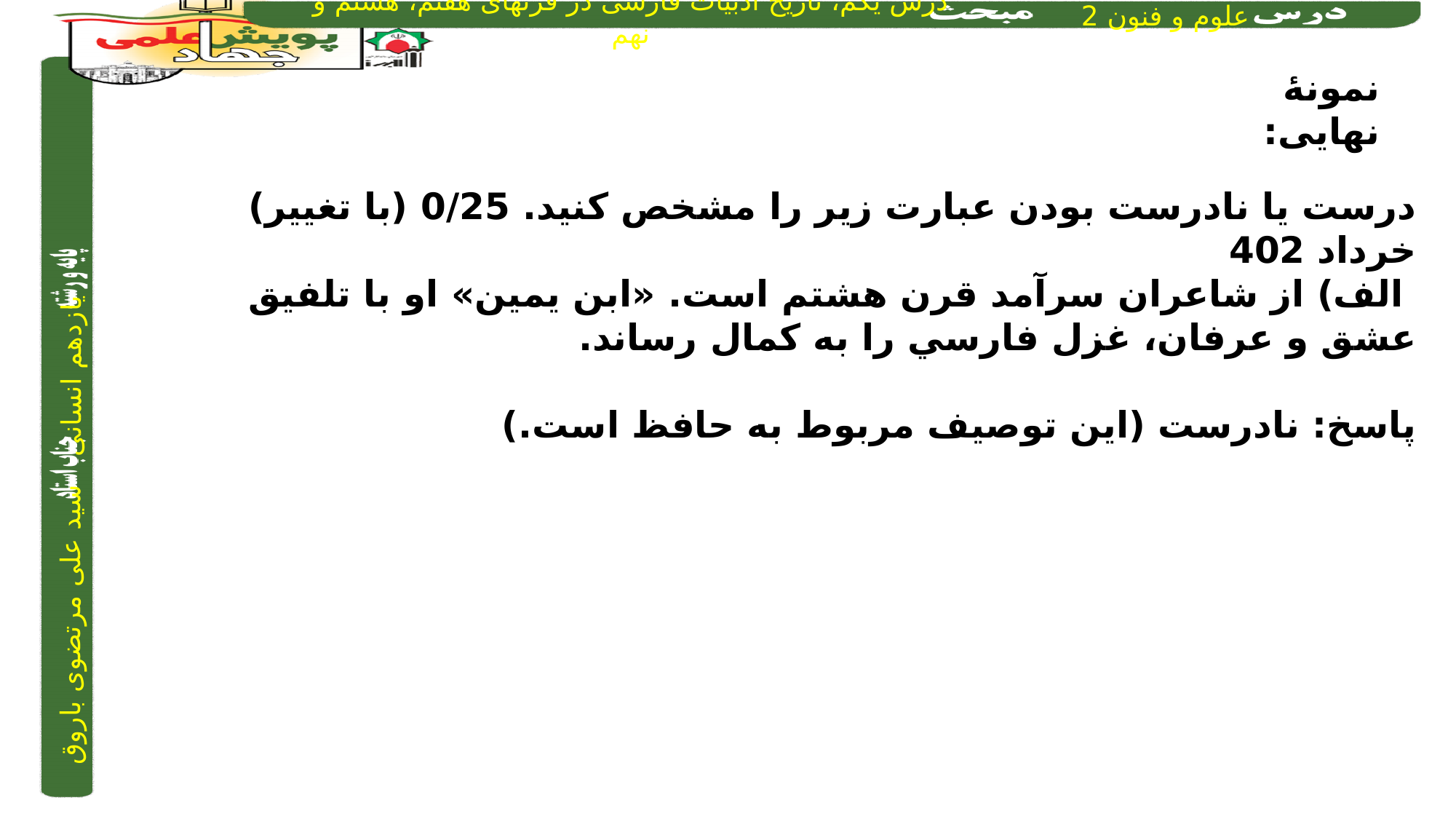

نمونۀ نهایی:
درست يا نادرست بودن عبارت زير را مشخص كنيد. 0/25 (با تغییر) 	خرداد 402
 الف) از شاعران سرآمد قرن هشتم است. «ابن يمين» او با تلفيق عشق و عرفان، غزل فارسي را به كمال رساند.

پاسخ: نادرست (این توصیف مربوط به حافظ است.)